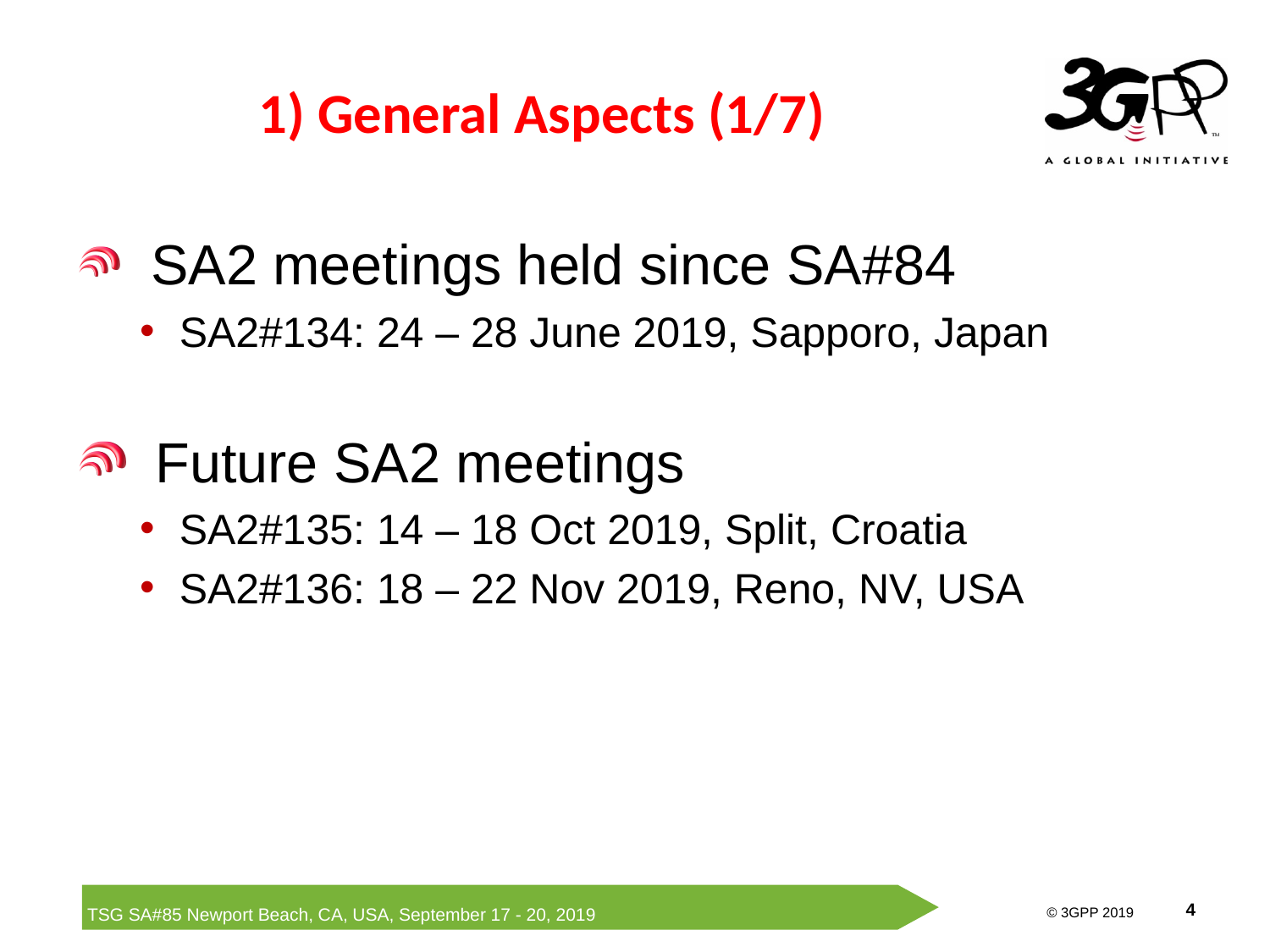

# 1) General Aspects (1/7)
 SA2 meetings held since SA#84
SA2#134: 24 – 28 June 2019, Sapporo, Japan

 Future SA2 meetings
SA2#135: 14 – 18 Oct 2019, Split, Croatia
SA2#136: 18 – 22 Nov 2019, Reno, NV, USA